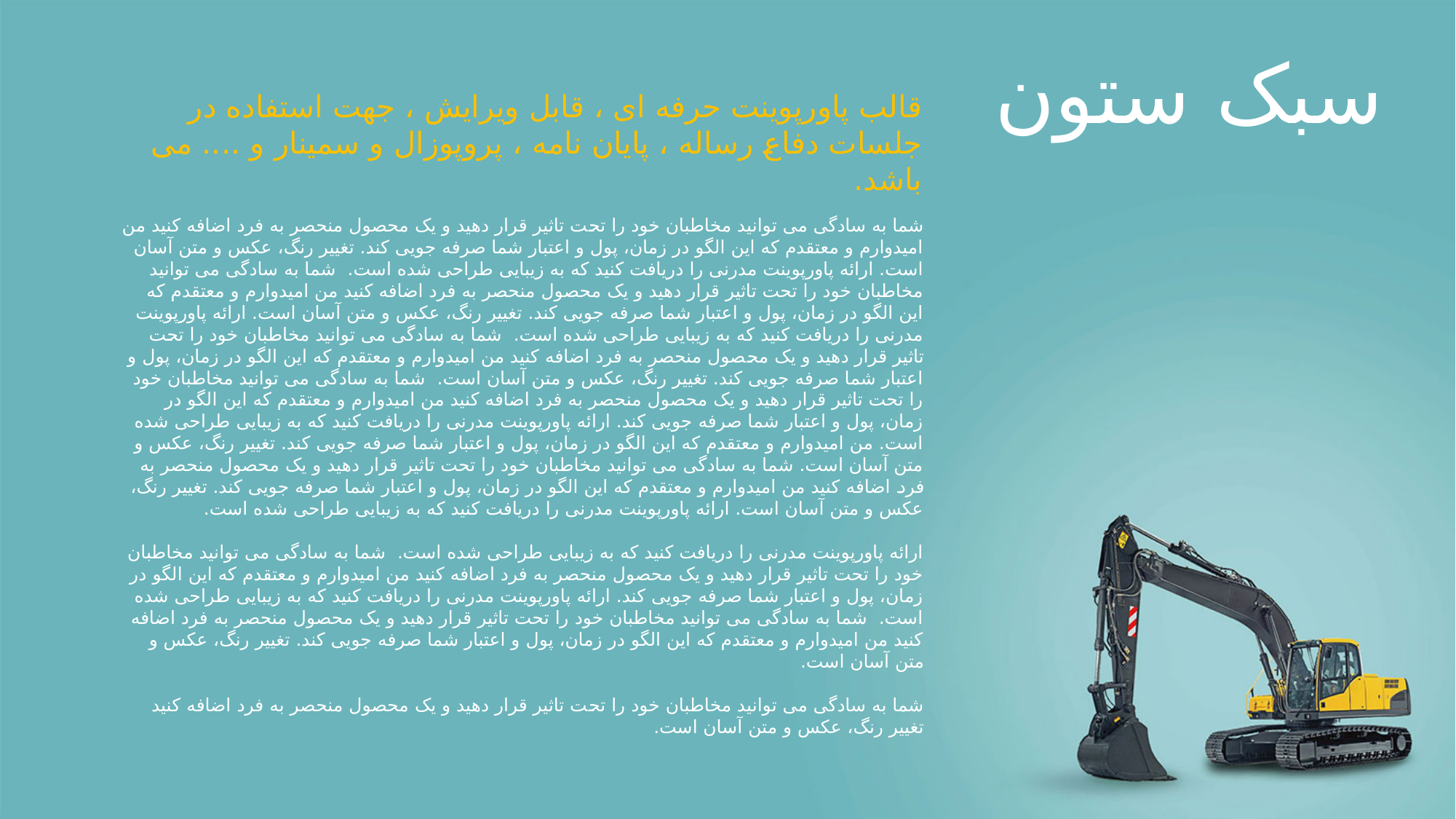

سبک ستون
قالب پاورپوينت حرفه ای ، قابل ویرایش ، جهت استفاده در جلسات دفاع رساله ، پایان نامه ، پروپوزال و سمینار و .... می باشد.
شما به سادگی می توانید مخاطبان خود را تحت تاثیر قرار دهید و یک محصول منحصر به فرد اضافه کنید من امیدوارم و معتقدم که این الگو در زمان، پول و اعتبار شما صرفه جویی کند. تغییر رنگ، عکس و متن آسان است. ارائه پاورپوینت مدرنی را دریافت کنید که به زیبایی طراحی شده است.  شما به سادگی می توانید مخاطبان خود را تحت تاثیر قرار دهید و یک محصول منحصر به فرد اضافه کنید من امیدوارم و معتقدم که این الگو در زمان، پول و اعتبار شما صرفه جویی کند. تغییر رنگ، عکس و متن آسان است. ارائه پاورپوینت مدرنی را دریافت کنید که به زیبایی طراحی شده است.  شما به سادگی می توانید مخاطبان خود را تحت تاثیر قرار دهید و یک محصول منحصر به فرد اضافه کنید من امیدوارم و معتقدم که این الگو در زمان، پول و اعتبار شما صرفه جویی کند. تغییر رنگ، عکس و متن آسان است.  شما به سادگی می توانید مخاطبان خود را تحت تاثیر قرار دهید و یک محصول منحصر به فرد اضافه کنید من امیدوارم و معتقدم که این الگو در زمان، پول و اعتبار شما صرفه جویی کند. ارائه پاورپوینت مدرنی را دریافت کنید که به زیبایی طراحی شده است. من امیدوارم و معتقدم که این الگو در زمان، پول و اعتبار شما صرفه جویی کند. تغییر رنگ، عکس و متن آسان است. شما به سادگی می توانید مخاطبان خود را تحت تاثیر قرار دهید و یک محصول منحصر به فرد اضافه کنید من امیدوارم و معتقدم که این الگو در زمان، پول و اعتبار شما صرفه جویی کند. تغییر رنگ، عکس و متن آسان است. ارائه پاورپوینت مدرنی را دریافت کنید که به زیبایی طراحی شده است.

ارائه پاورپوینت مدرنی را دریافت کنید که به زیبایی طراحی شده است.  شما به سادگی می توانید مخاطبان خود را تحت تاثیر قرار دهید و یک محصول منحصر به فرد اضافه کنید من امیدوارم و معتقدم که این الگو در زمان، پول و اعتبار شما صرفه جویی کند. ارائه پاورپوینت مدرنی را دریافت کنید که به زیبایی طراحی شده است.  شما به سادگی می توانید مخاطبان خود را تحت تاثیر قرار دهید و یک محصول منحصر به فرد اضافه کنید من امیدوارم و معتقدم که این الگو در زمان، پول و اعتبار شما صرفه جویی کند. تغییر رنگ، عکس و متن آسان است.

شما به سادگی می توانید مخاطبان خود را تحت تاثیر قرار دهید و یک محصول منحصر به فرد اضافه کنید تغییر رنگ، عکس و متن آسان است.